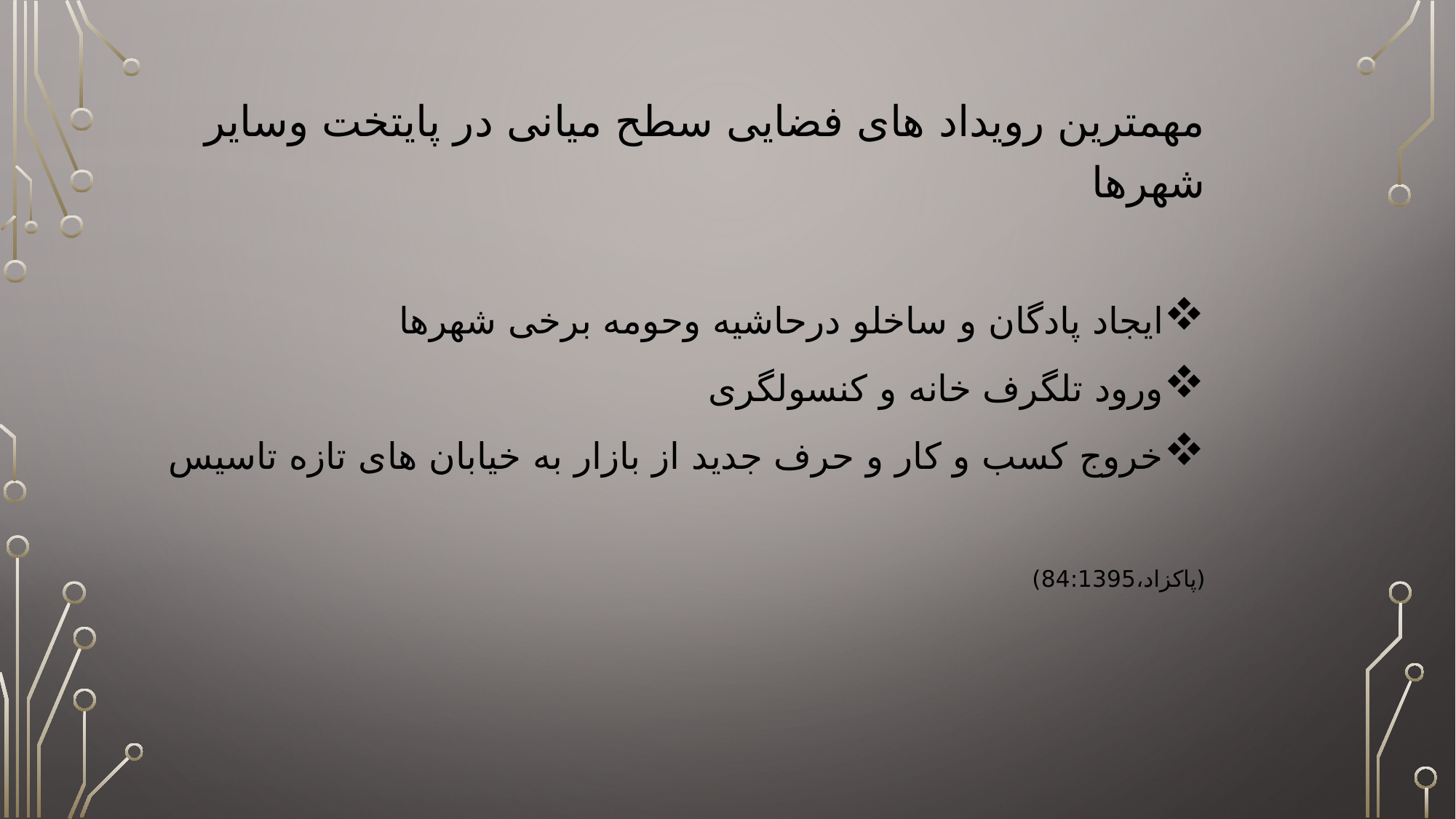

مهمترین رویداد های فضایی سطح میانی در پایتخت وسایر شهرها

ایجاد پادگان و ساخلو درحاشیه وحومه برخی شهرها
ورود تلگرف خانه و کنسولگری
خروج کسب و کار و حرف جدید از بازار به خیابان های تازه تاسیس

(پاکزاد،84:1395)